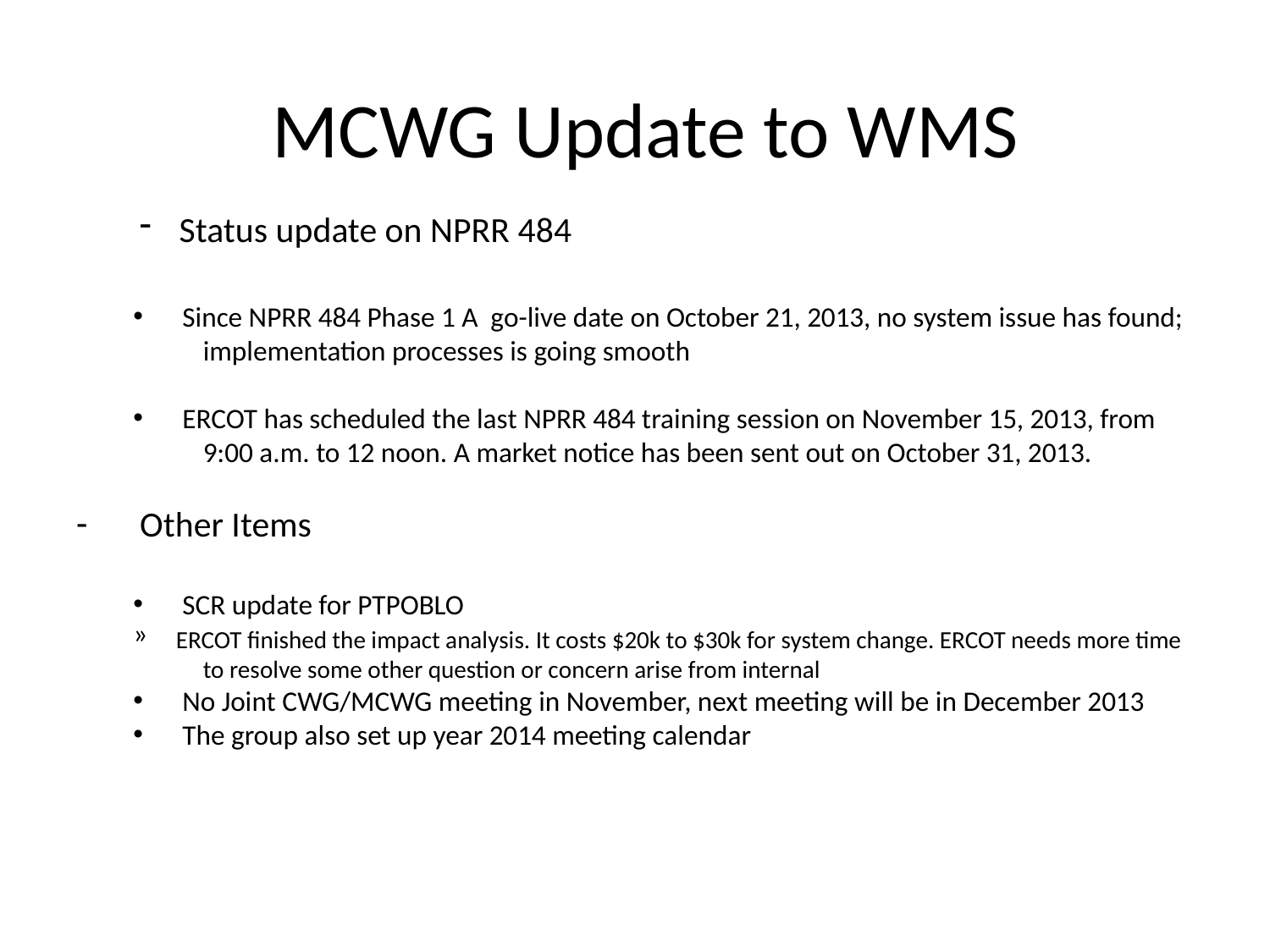

MCWG Update to WMS
Status update on NPRR 484

   Since NPRR 484 Phase 1 A  go-live date on October 21, 2013, no system issue has found; implementation processes is going smooth

   ERCOT has scheduled the last NPRR 484 training session on November 15, 2013, from 9:00 a.m. to 12 noon. A market notice has been sent out on October 31, 2013.

     Other Items

   SCR update for PTPOBLO
  ERCOT finished the impact analysis. It costs $20k to $30k for system change. ERCOT needs more time to resolve some other question or concern arise from internal
   No Joint CWG/MCWG meeting in November, next meeting will be in December 2013
   The group also set up year 2014 meeting calendar